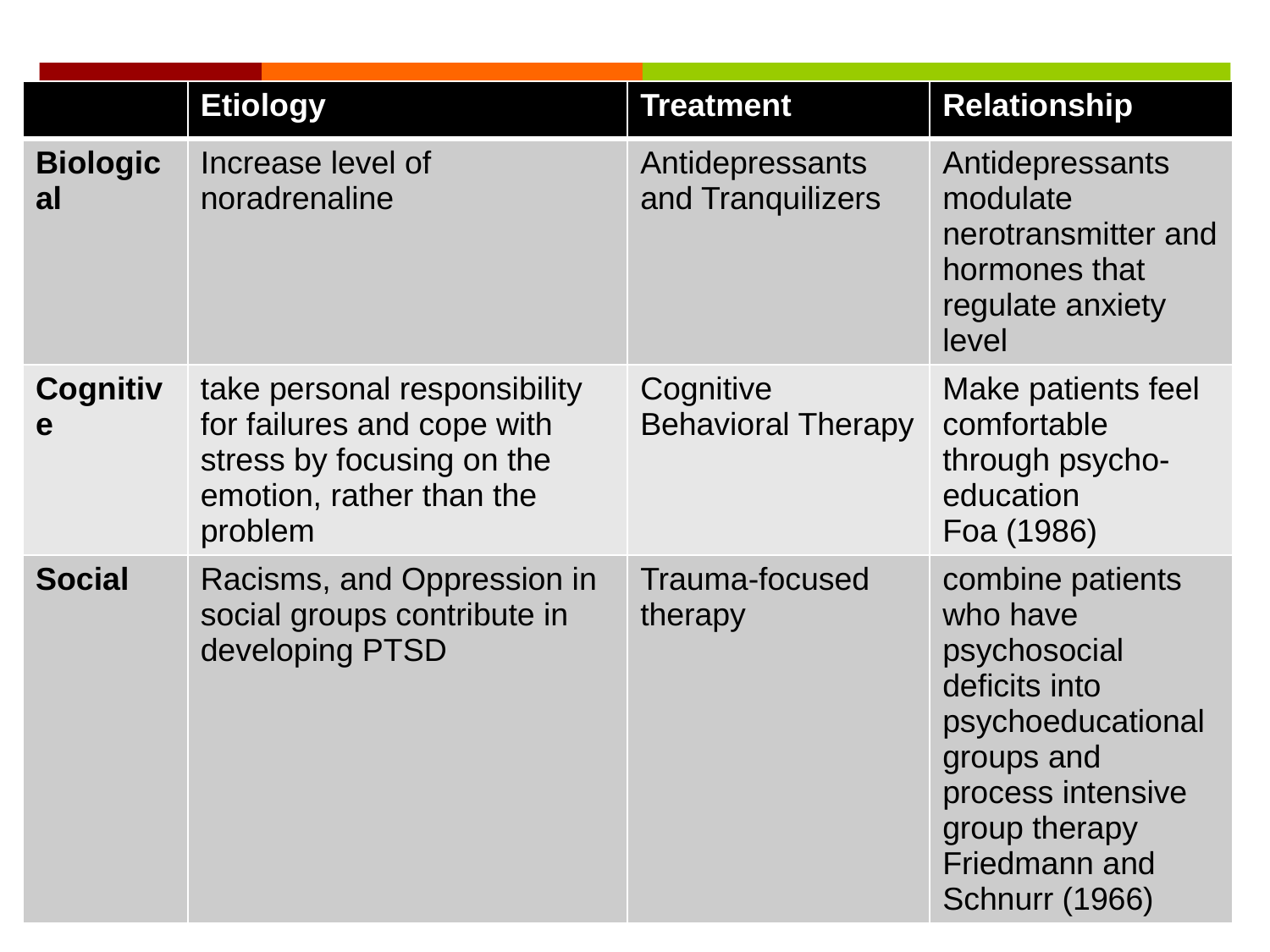

|  | Etiology | Treatment | Relationship |
| --- | --- | --- | --- |
| Biological | Increase level of noradrenaline | Antidepressants and Tranquilizers | Antidepressants modulate nerotransmitter and hormones that regulate anxiety level |
| Cognitive | take personal responsibility for failures and cope with stress by focusing on the emotion, rather than the problem | Cognitive Behavioral Therapy | Make patients feel comfortable through psycho-education Foa (1986) |
| Social | Racisms, and Oppression in social groups contribute in developing PTSD | Trauma-focused therapy | combine patients who have psychosocial deficits into psychoeducational groups and process intensive group therapy Friedmann and Schnurr (1966) |